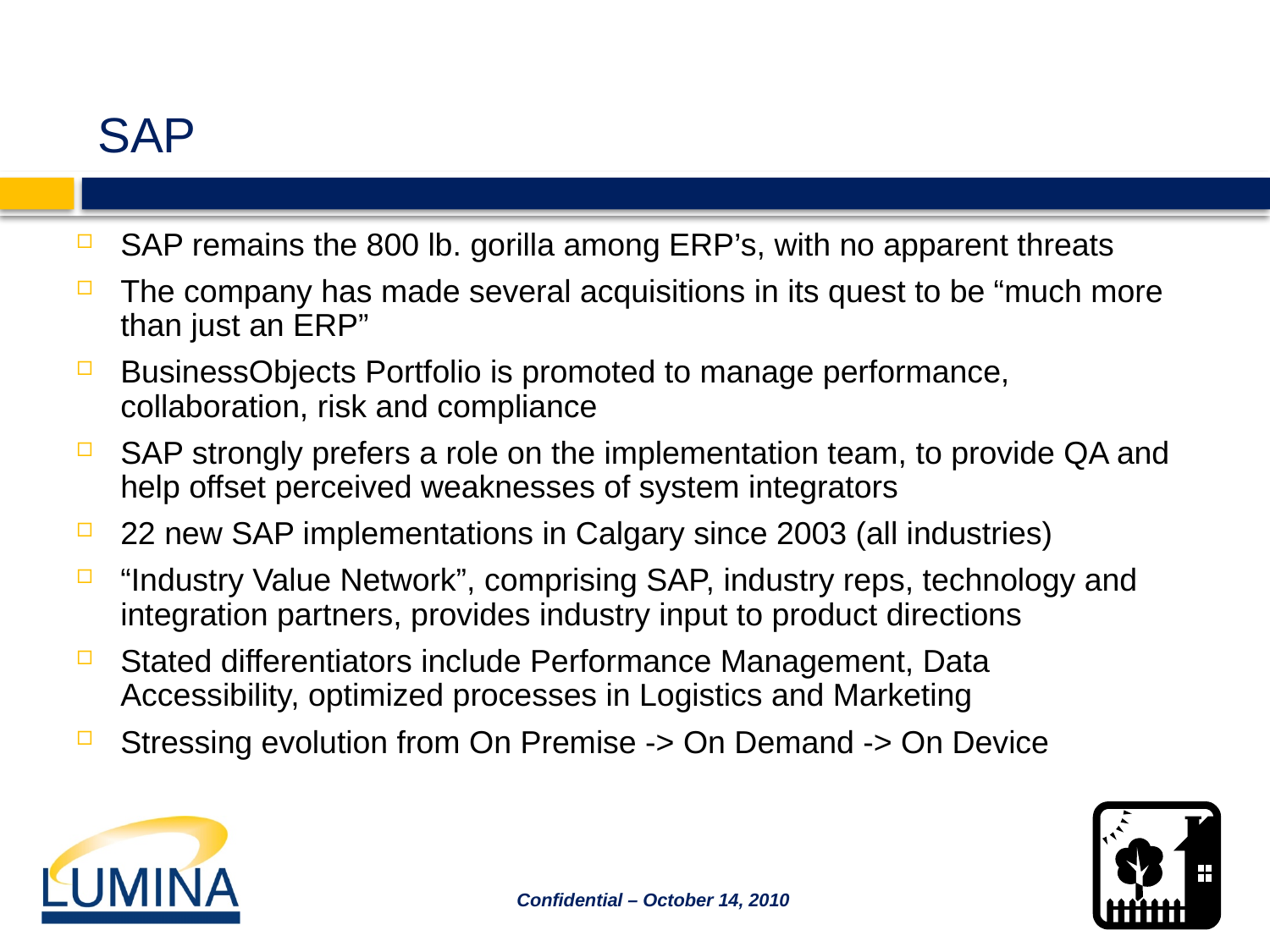

# SAP
SAP remains the 800 lb. gorilla among ERP’s, with no apparent threats
The company has made several acquisitions in its quest to be “much more than just an ERP”
BusinessObjects Portfolio is promoted to manage performance, collaboration, risk and compliance
SAP strongly prefers a role on the implementation team, to provide QA and help offset perceived weaknesses of system integrators
22 new SAP implementations in Calgary since 2003 (all industries)
“Industry Value Network”, comprising SAP, industry reps, technology and integration partners, provides industry input to product directions
Stated differentiators include Performance Management, Data Accessibility, optimized processes in Logistics and Marketing
Stressing evolution from On Premise -> On Demand -> On Device